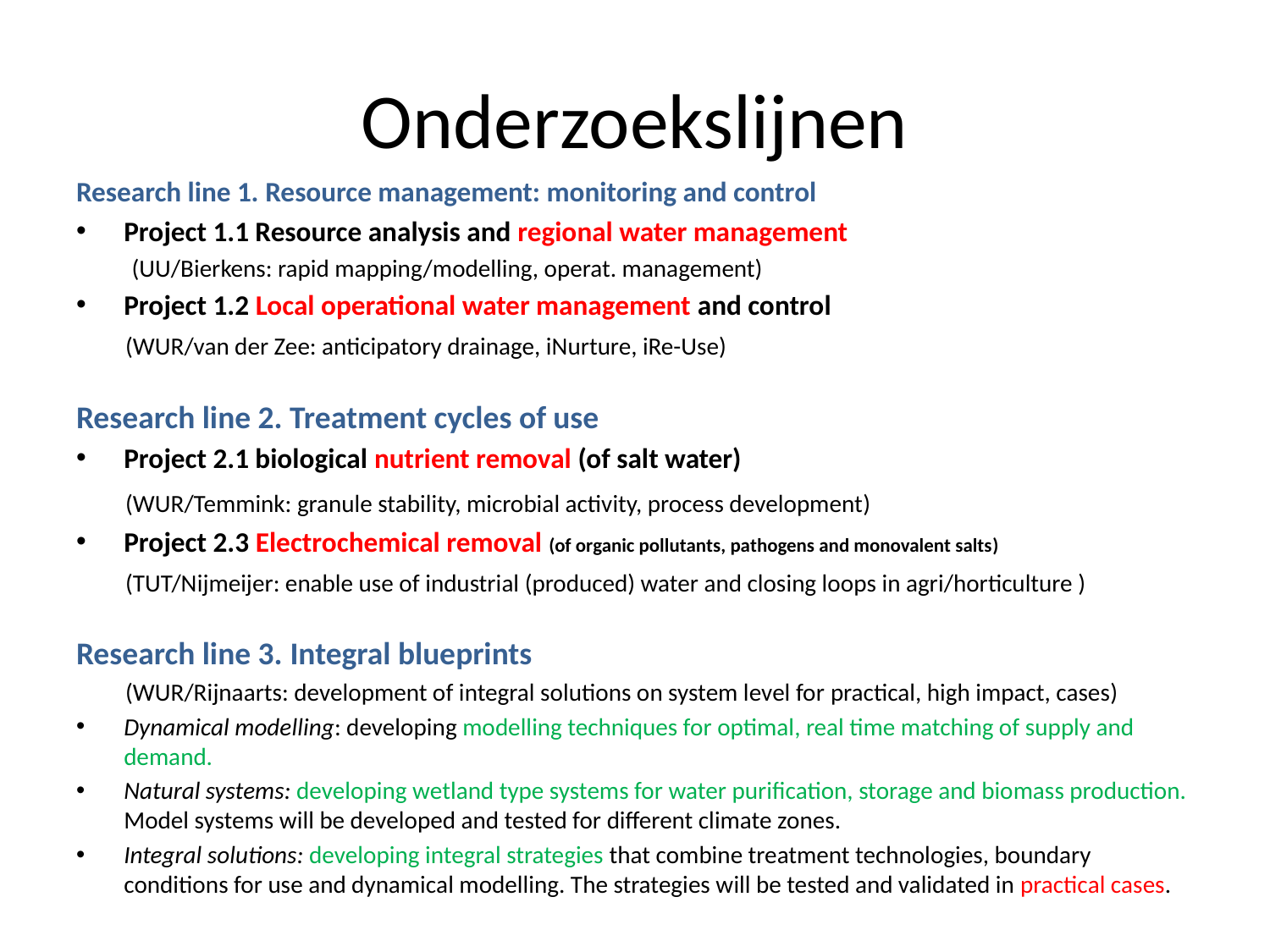

# Onderzoekslijnen
Research line 1. Resource management: monitoring and control
Project 1.1 Resource analysis and regional water management
(UU/Bierkens: rapid mapping/modelling, operat. management)
Project 1.2 Local operational water management and control
	(WUR/van der Zee: anticipatory drainage, iNurture, iRe-Use)

Research line 2. Treatment cycles of use
Project 2.1 biological nutrient removal (of salt water)
	(WUR/Temmink: granule stability, microbial activity, process development)
Project 2.3 Electrochemical removal (of organic pollutants, pathogens and monovalent salts)
	(TUT/Nijmeijer: enable use of industrial (produced) water and closing loops in agri/horticulture )

Research line 3. Integral blueprints
	(WUR/Rijnaarts: development of integral solutions on system level for practical, high impact, cases)
Dynamical modelling: developing modelling techniques for optimal, real time matching of supply and demand.
Natural systems: developing wetland type systems for water purification, storage and biomass production. Model systems will be developed and tested for different climate zones.
Integral solutions: developing integral strategies that combine treatment technologies, boundary conditions for use and dynamical modelling. The strategies will be tested and validated in practical cases.